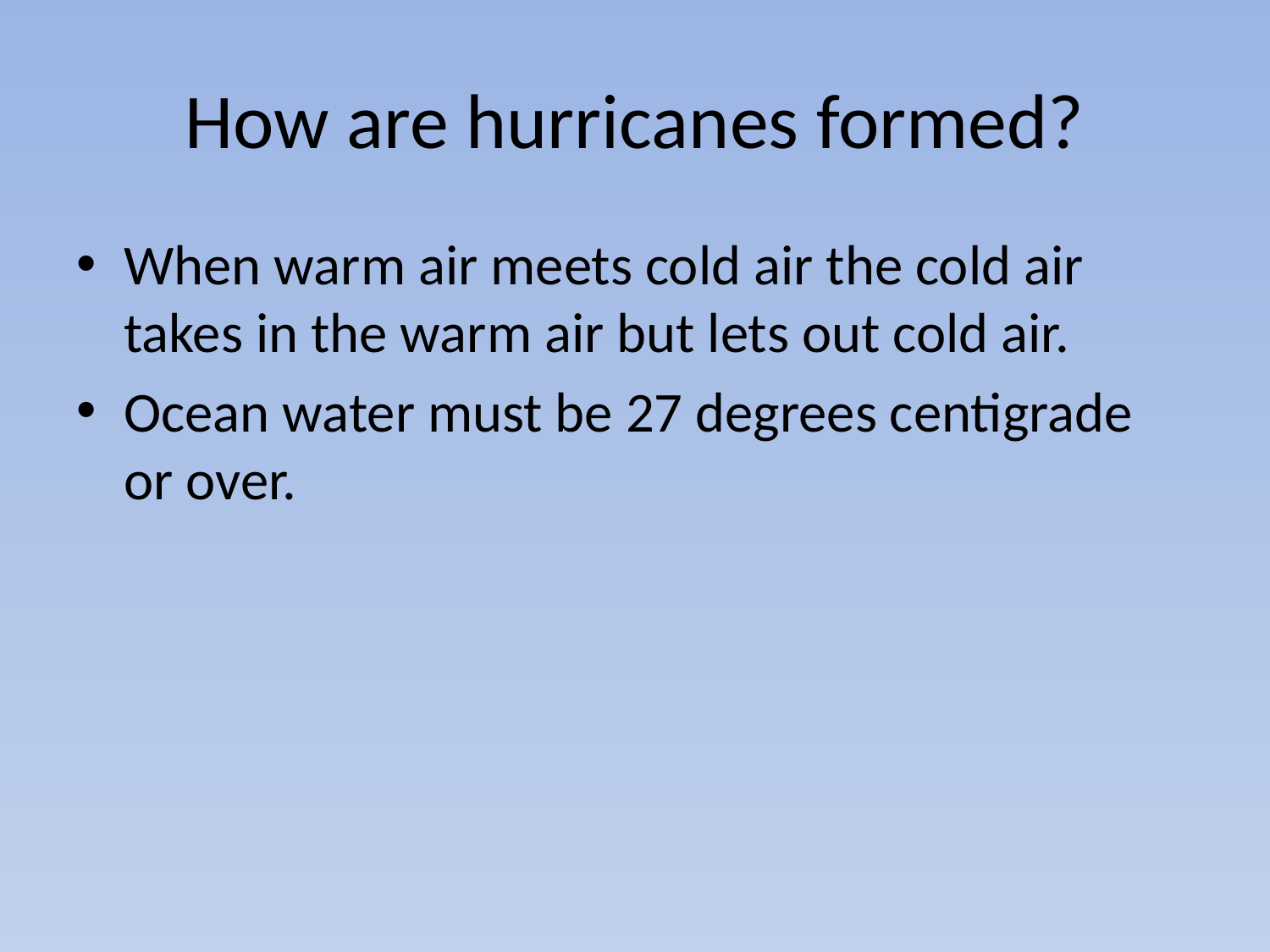

# How are hurricanes formed?
When warm air meets cold air the cold air takes in the warm air but lets out cold air.
Ocean water must be 27 degrees centigrade or over.